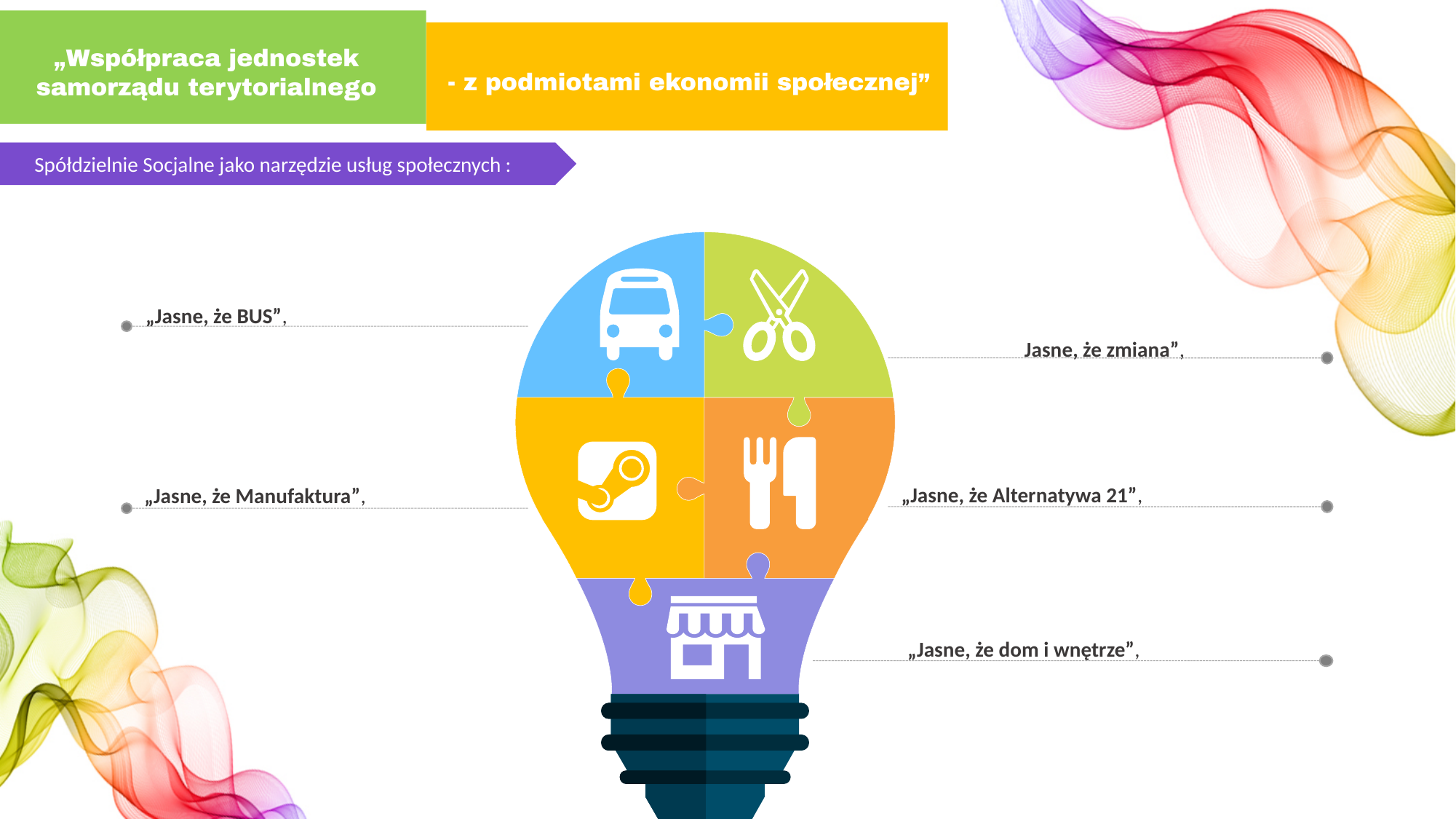

„Współpraca jednostek samorządu terytorialnego
- z podmiotami ekonomii społecznej”

     Spółdzielnie Socjalne jako narzędzie usług społecznych :

„Jasne, że BUS”,

Jasne, że zmiana”,

„Jasne, że Alternatywa 21”,
„Jasne, że Manufaktura”,

„Jasne, że dom i wnętrze”,